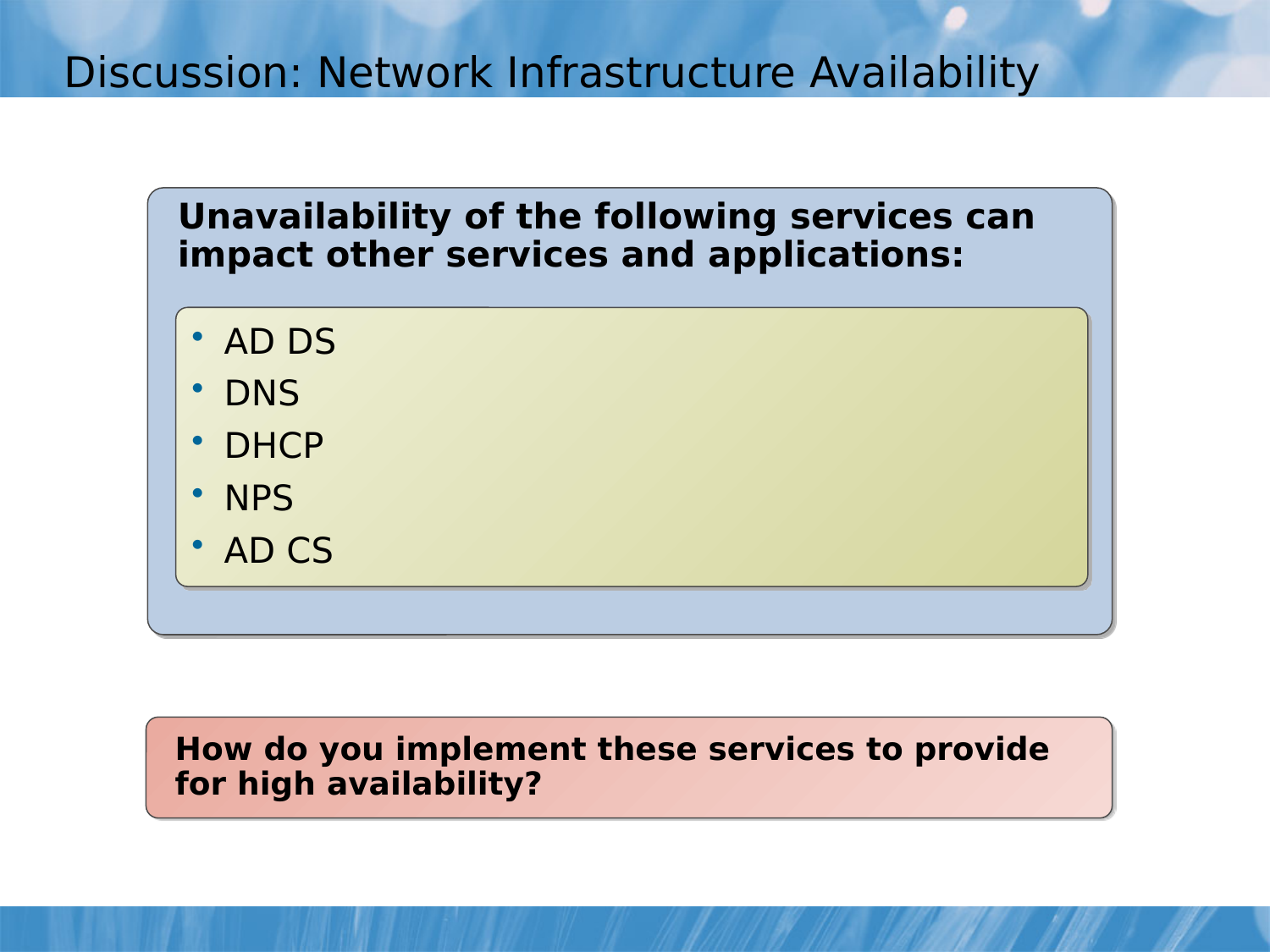

# Discussion: Network Infrastructure Availability
Unavailability of the following services can impact other services and applications:
AD DS
DNS
DHCP
NPS
AD CS
How do you implement these services to provide for high availability?